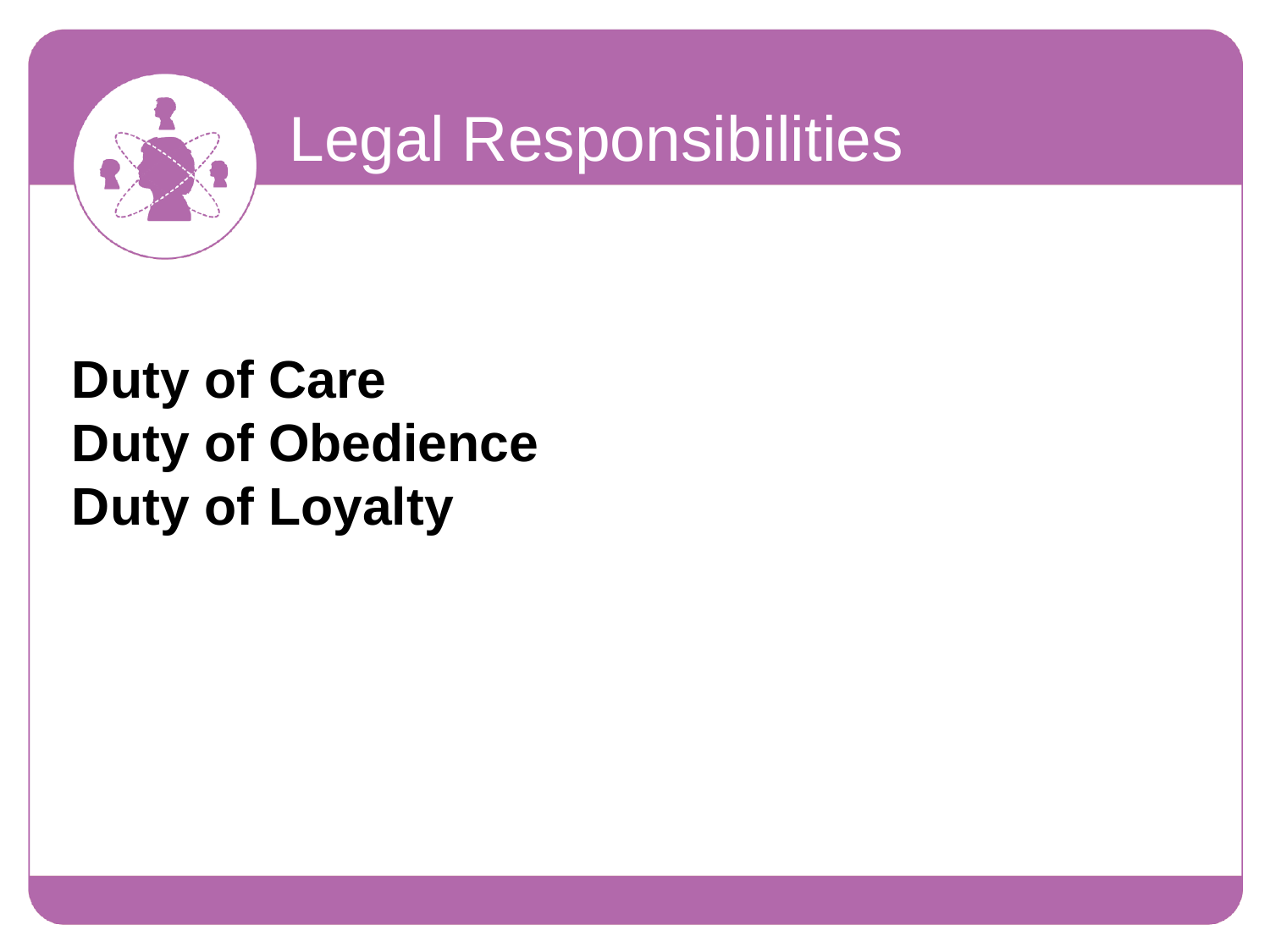

Legal Responsibilities

Duty of Care
Duty of Obedience
Duty of Loyalty